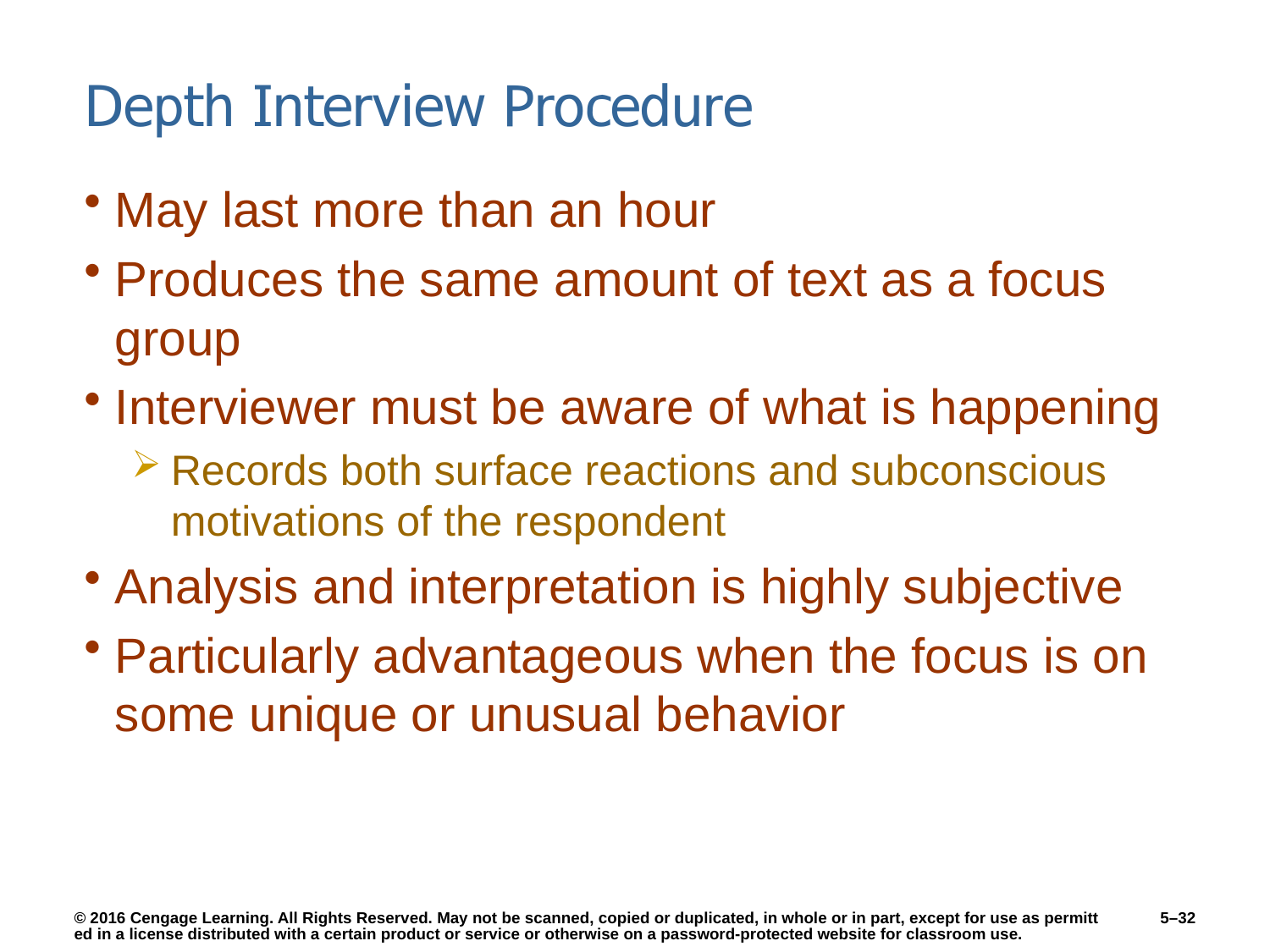

# Depth Interview Procedure
May last more than an hour
Produces the same amount of text as a focus group
Interviewer must be aware of what is happening
Records both surface reactions and subconscious motivations of the respondent
Analysis and interpretation is highly subjective
Particularly advantageous when the focus is on some unique or unusual behavior
5–32
© 2016 Cengage Learning. All Rights Reserved. May not be scanned, copied or duplicated, in whole or in part, except for use as permitted in a license distributed with a certain product or service or otherwise on a password-protected website for classroom use.